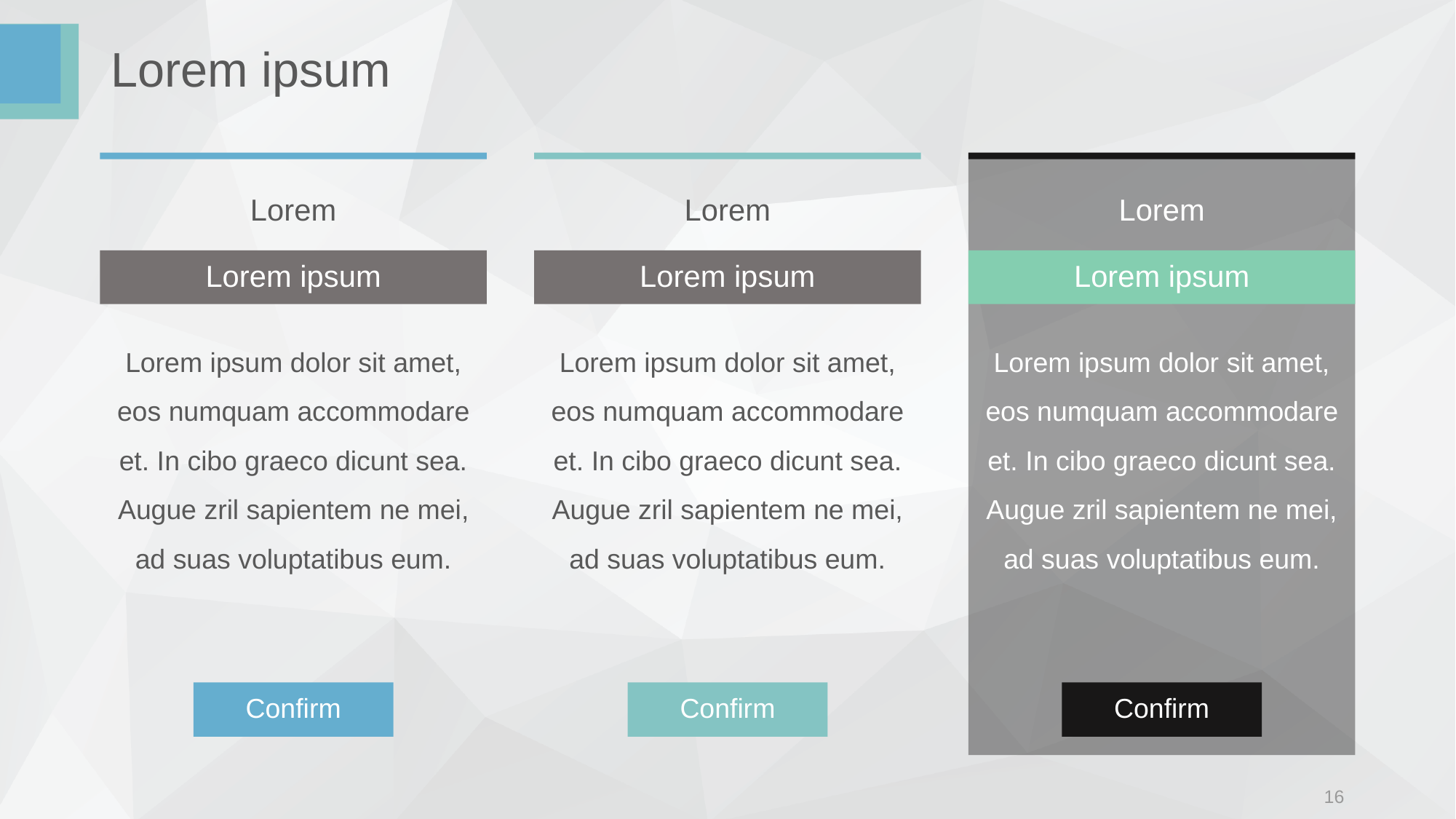

# Lorem ipsum
Lorem
Lorem
Lorem
Lorem ipsum
Lorem ipsum
Lorem ipsum
Lorem ipsum dolor sit amet, eos numquam accommodare et. In cibo graeco dicunt sea. Augue zril sapientem ne mei, ad suas voluptatibus eum.
Lorem ipsum dolor sit amet, eos numquam accommodare et. In cibo graeco dicunt sea. Augue zril sapientem ne mei, ad suas voluptatibus eum.
Lorem ipsum dolor sit amet, eos numquam accommodare et. In cibo graeco dicunt sea. Augue zril sapientem ne mei, ad suas voluptatibus eum.
Confirm
Confirm
Confirm
16